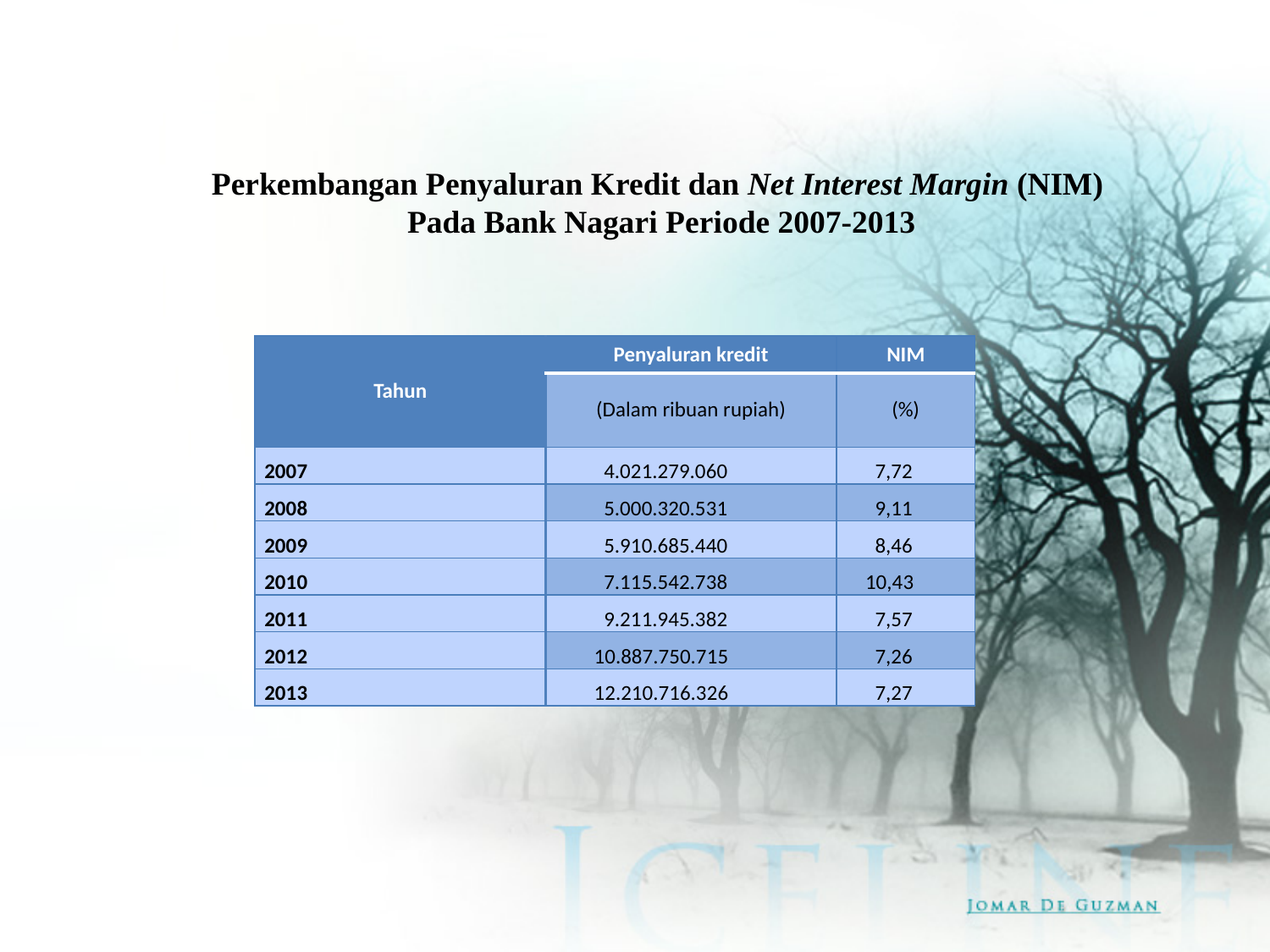

Perkembangan Penyaluran Kredit dan Net Interest Margin (NIM)
Pada Bank Nagari Periode 2007-2013

| Tahun | Penyaluran kredit | NIM |
| --- | --- | --- |
|  | (Dalam ribuan rupiah) | (%) |
| 2007 | 4.021.279.060 | 7,72 |
| 2008 | 5.000.320.531 | 9,11 |
| 2009 | 5.910.685.440 | 8,46 |
| 2010 | 7.115.542.738 | 10,43 |
| 2011 | 9.211.945.382 | 7,57 |
| 2012 | 10.887.750.715 | 7,26 |
| 2013 | 12.210.716.326 | 7,27 |